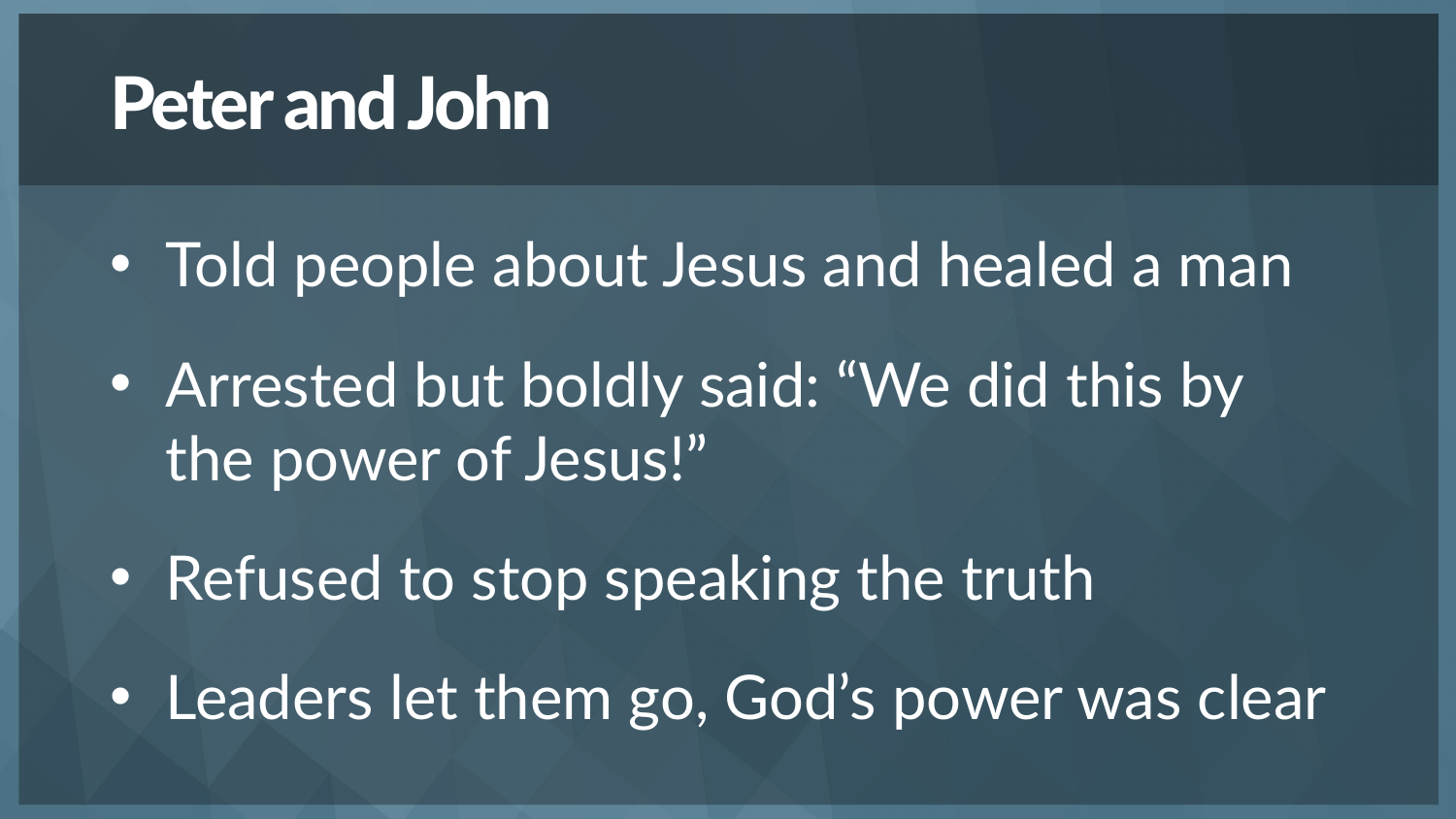

# Peter and John
Told people about Jesus and healed a man
Arrested but boldly said: “We did this by the power of Jesus!”
Refused to stop speaking the truth
Leaders let them go, God’s power was clear